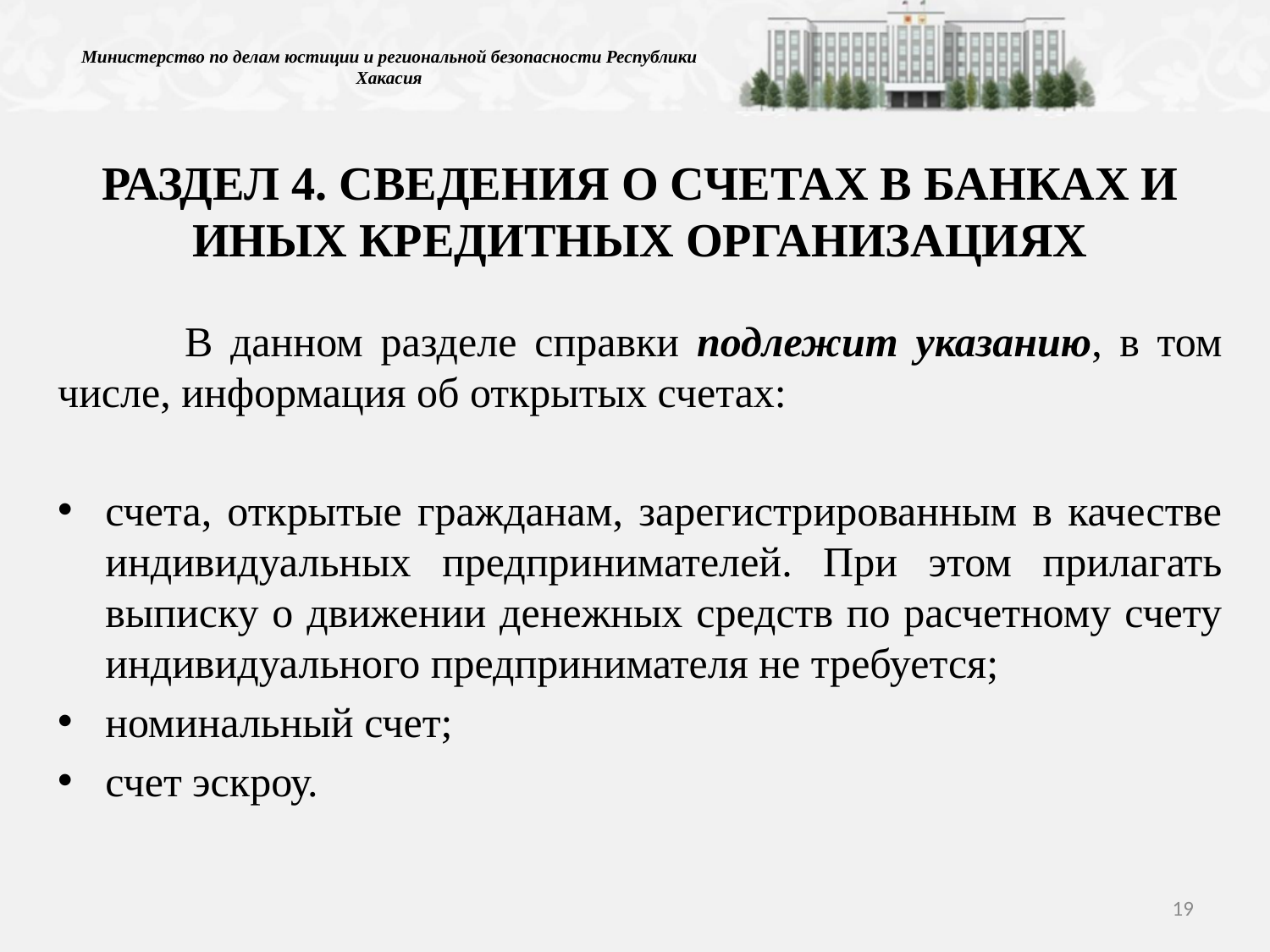

# Министерство по делам юстиции и региональной безопасности Республики Хакасия
РАЗДЕЛ 4. СВЕДЕНИЯ О СЧЕТАХ В БАНКАХ И ИНЫХ КРЕДИТНЫХ ОРГАНИЗАЦИЯХ

	В данном разделе справки подлежит указанию, в том числе, информация об открытых счетах:

счета, открытые гражданам, зарегистрированным в качестве индивидуальных предпринимателей. При этом прилагать выписку о движении денежных средств по расчетному счету индивидуального предпринимателя не требуется;
номинальный счет;
счет эскроу.

19